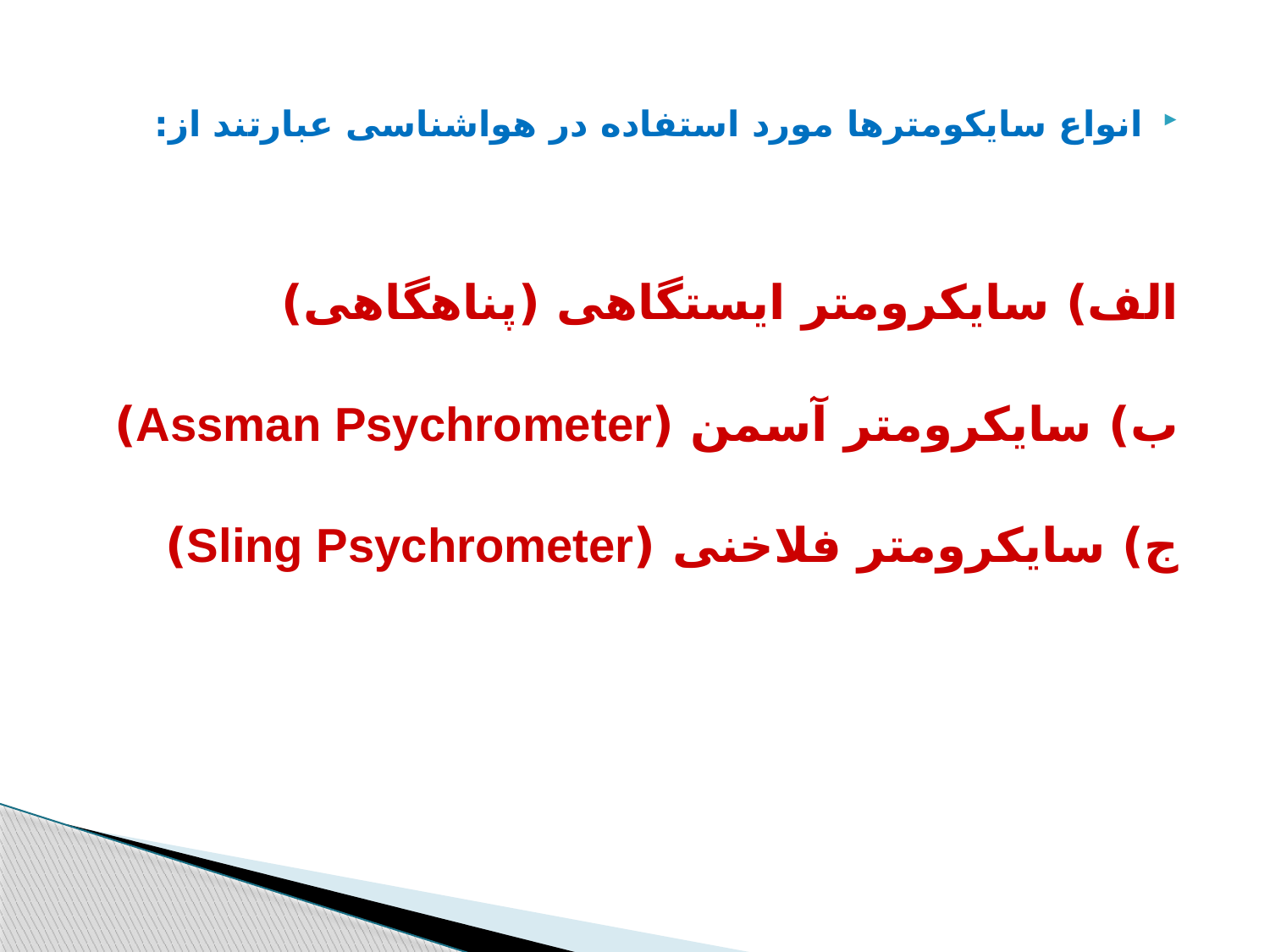

انواع سایکومترها مورد استفاده در هواشناسی عبارتند از:

الف) سایكرومتر ایستگاهی (پناهگاهی)
ب) سایكرومتر آسمن (Assman Psychrometer)
ج) سایكرومتر فلاخنی (Sling Psychrometer)